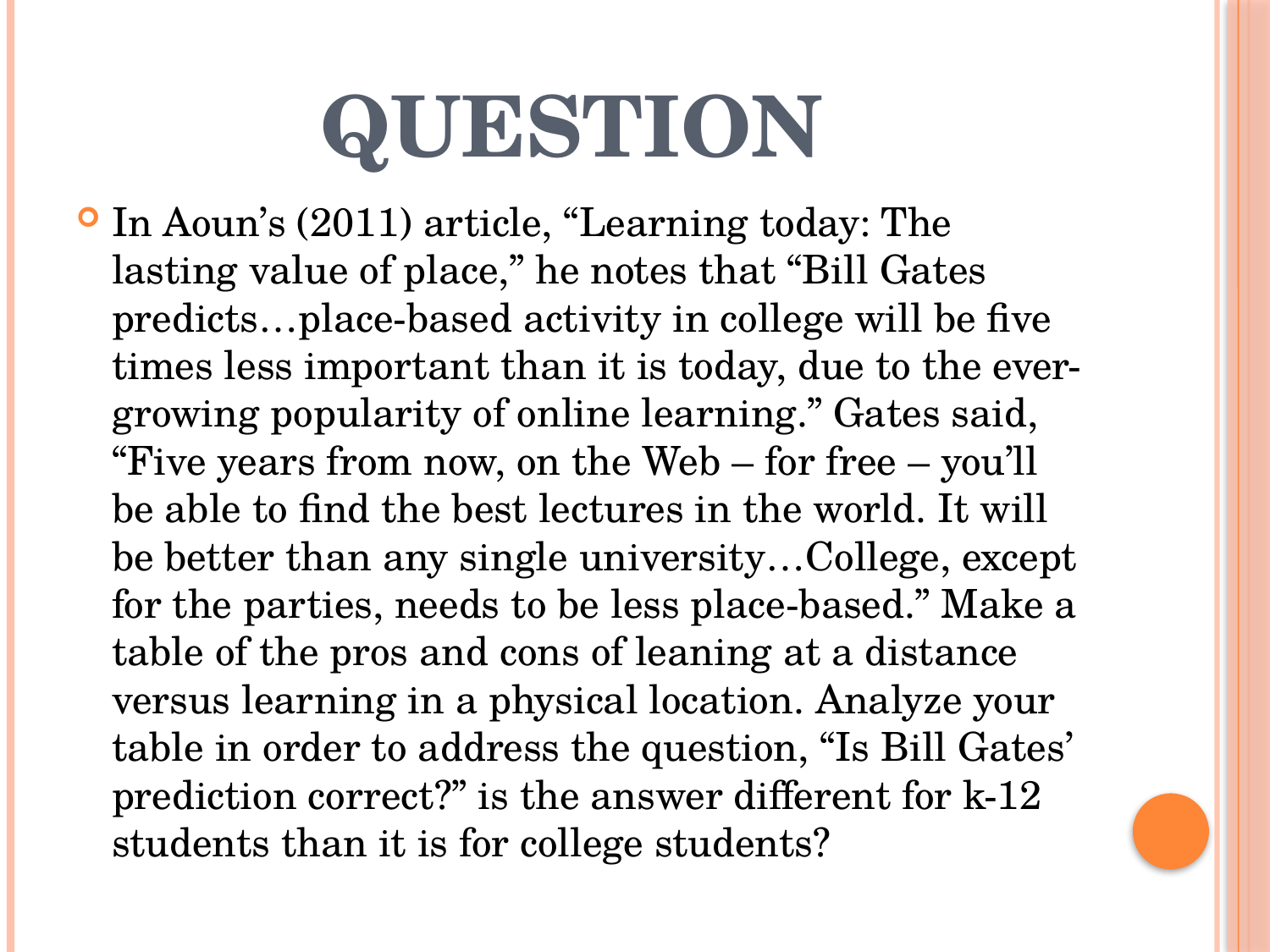

# Question
In Aoun’s (2011) article, “Learning today: The lasting value of place,” he notes that “Bill Gates predicts…place-based activity in college will be five times less important than it is today, due to the ever-growing popularity of online learning.” Gates said, “Five years from now, on the Web – for free – you’ll be able to find the best lectures in the world. It will be better than any single university…College, except for the parties, needs to be less place-based.” Make a table of the pros and cons of leaning at a distance versus learning in a physical location. Analyze your table in order to address the question, “Is Bill Gates’ prediction correct?” is the answer different for k-12 students than it is for college students?